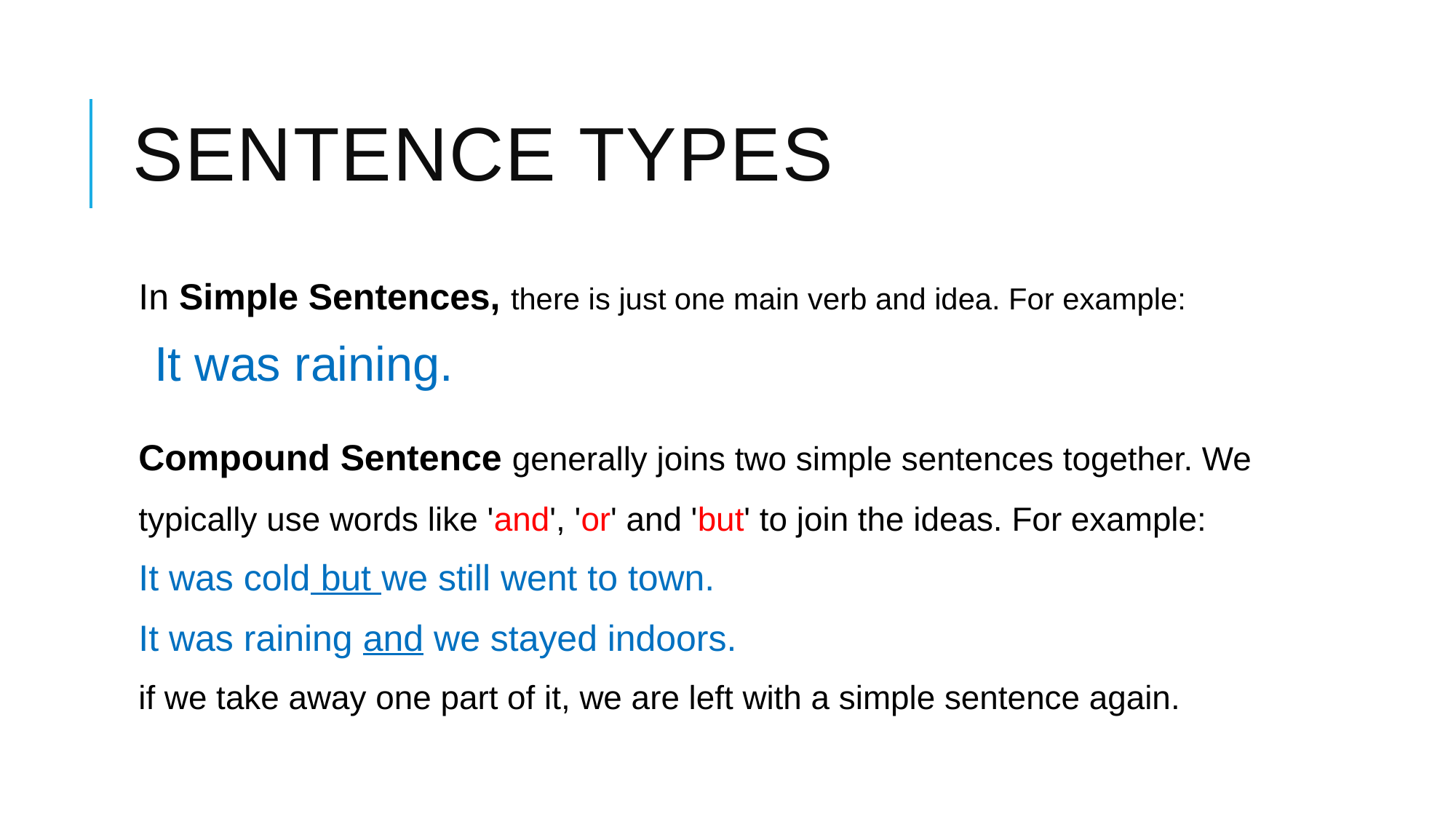

# Sentence Types
In Simple Sentences, there is just one main verb and idea. For example:
 It was raining.
Compound Sentence generally joins two simple sentences together. We typically use words like 'and', 'or' and 'but' to join the ideas. For example:
It was cold but we still went to town.
It was raining and we stayed indoors.
if we take away one part of it, we are left with a simple sentence again.